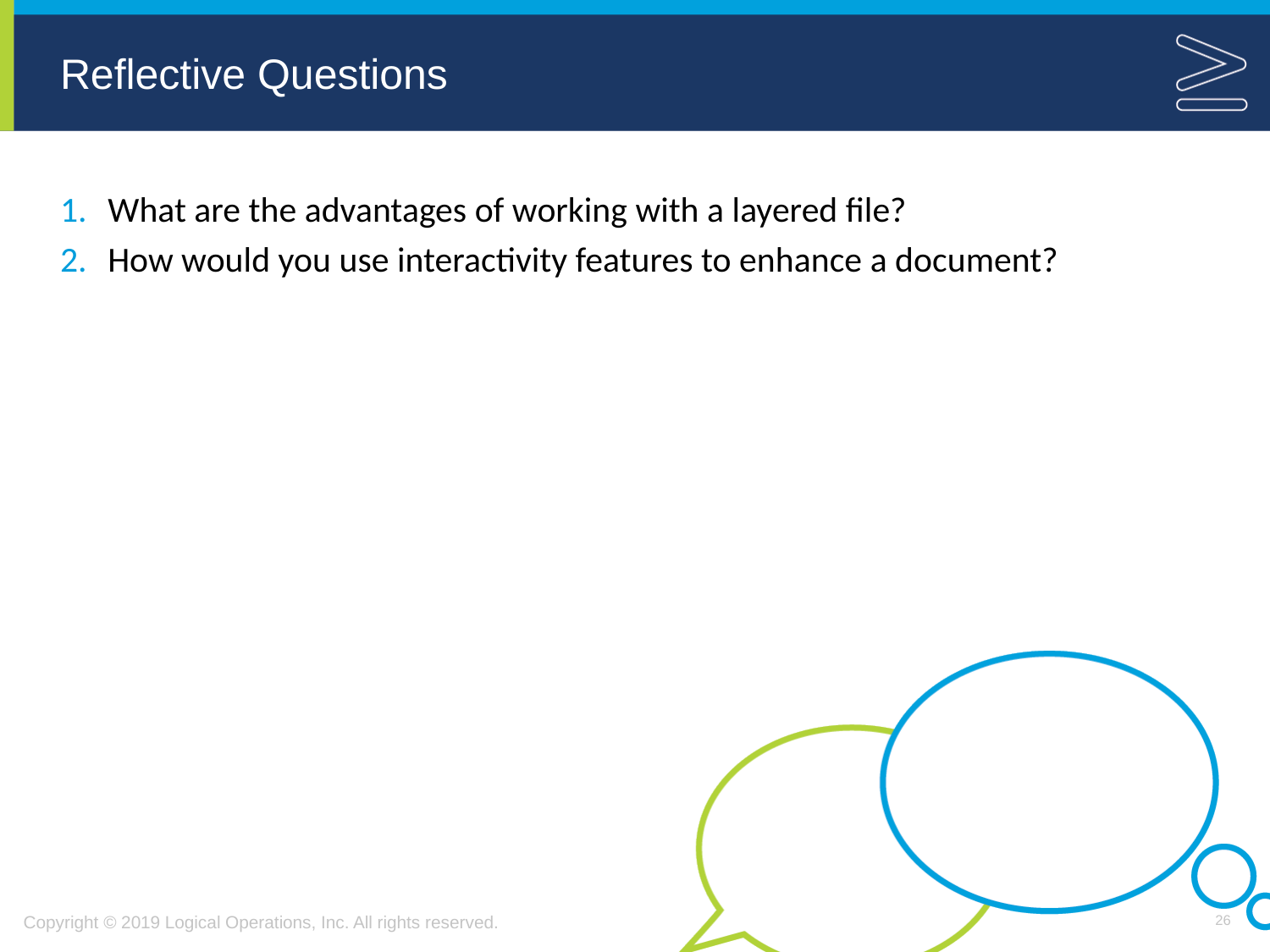

# Reflective Questions
What are the advantages of working with a layered file?
How would you use interactivity features to enhance a document?
26